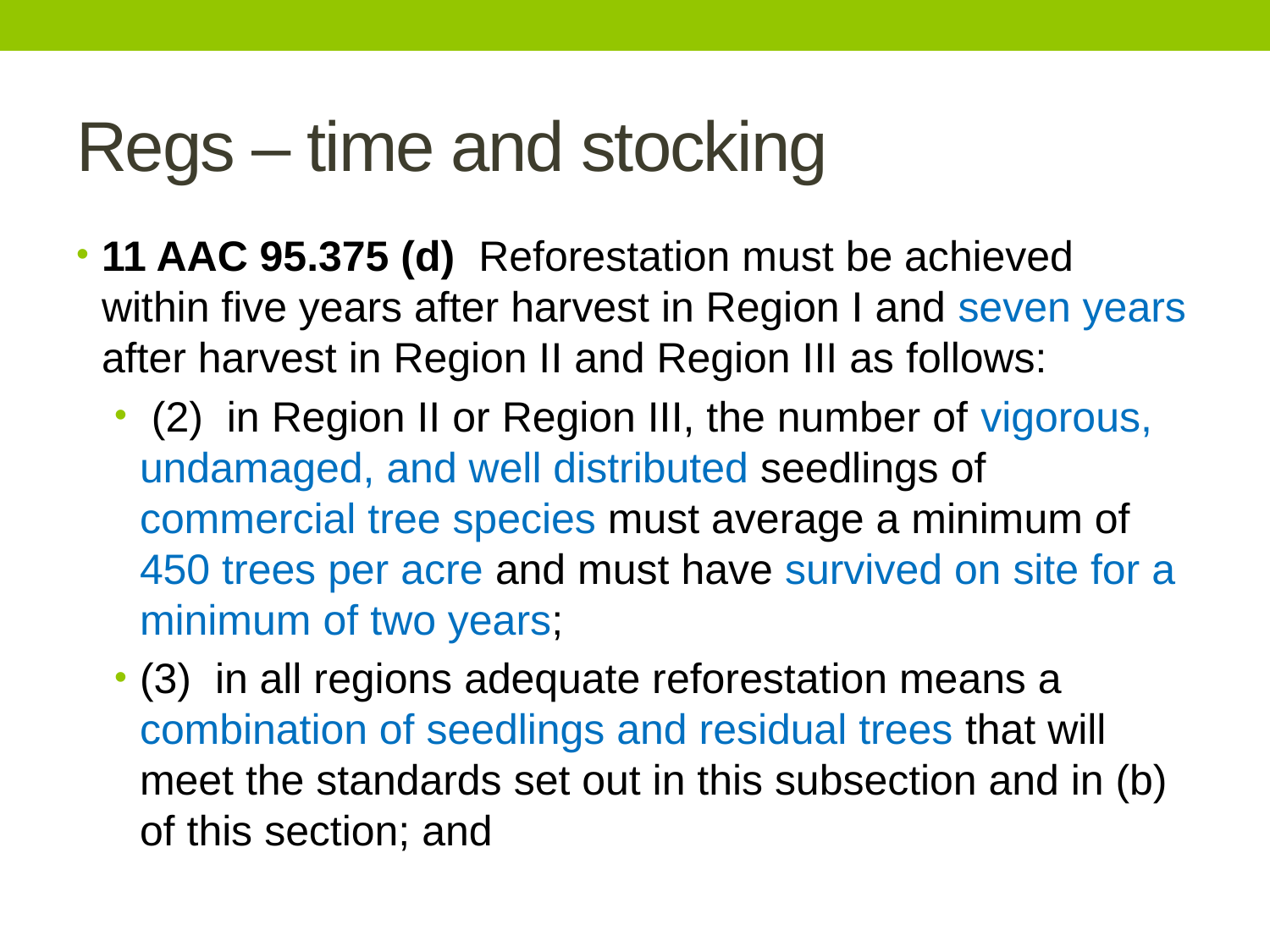

# Regs – time and stocking
11 AAC 95.375 (d)  Reforestation must be achieved within five years after harvest in Region I and seven years after harvest in Region II and Region III as follows:
 (2)  in Region II or Region III, the number of vigorous, undam­aged, and well distributed seedlings of commercial tree species must average a minimum of 450 trees per acre and must have survived on site for a minimum of two years;
(3)  in all regions adequate reforestation means a combination of seedlings and residual trees that will meet the standards set out in this subsection and in (b) of this section; and